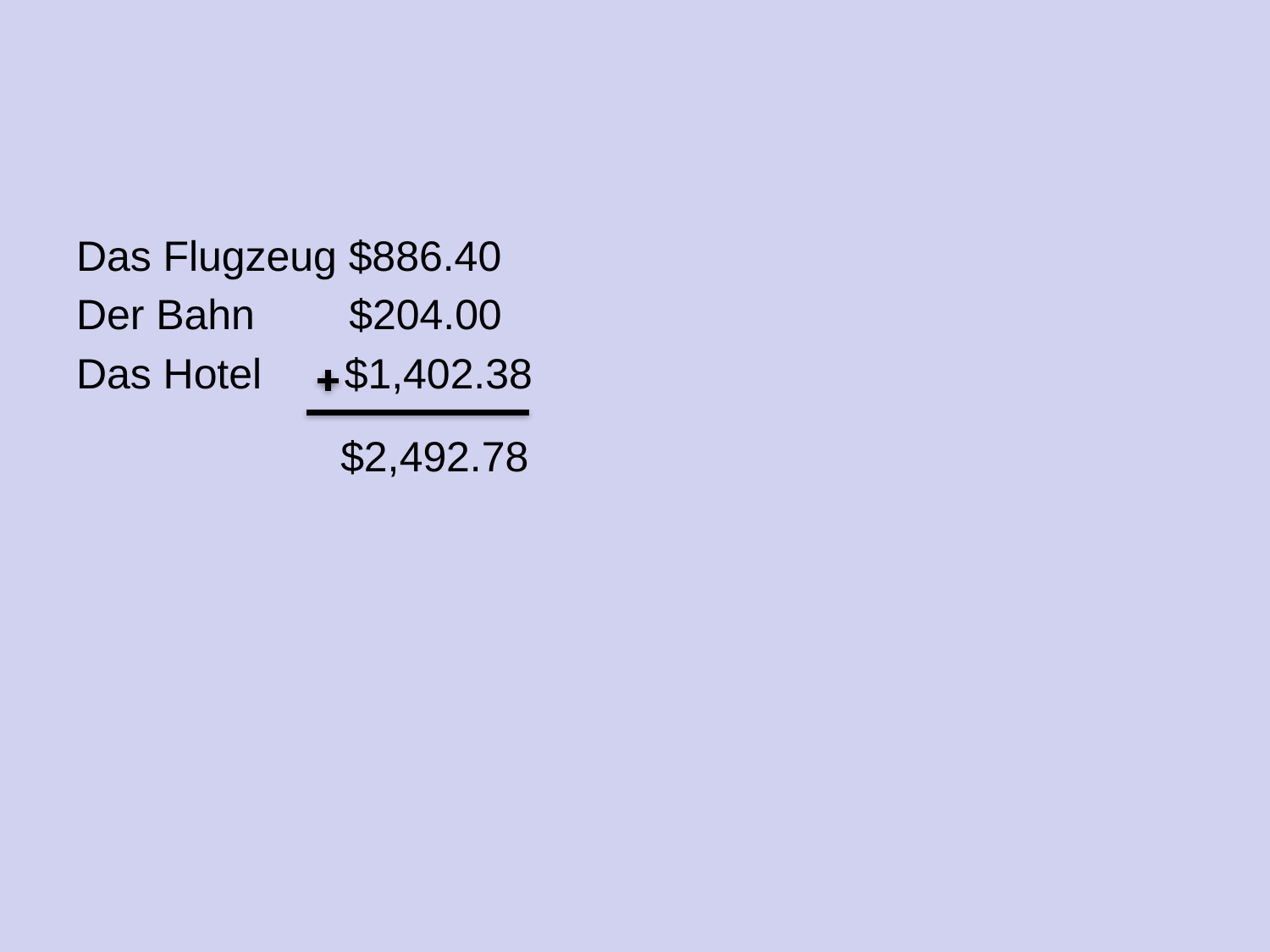

#
Das Flugzeug $886.40
Der Bahn        $204.00
Das Hotel       $1,402.38

$2,492.78